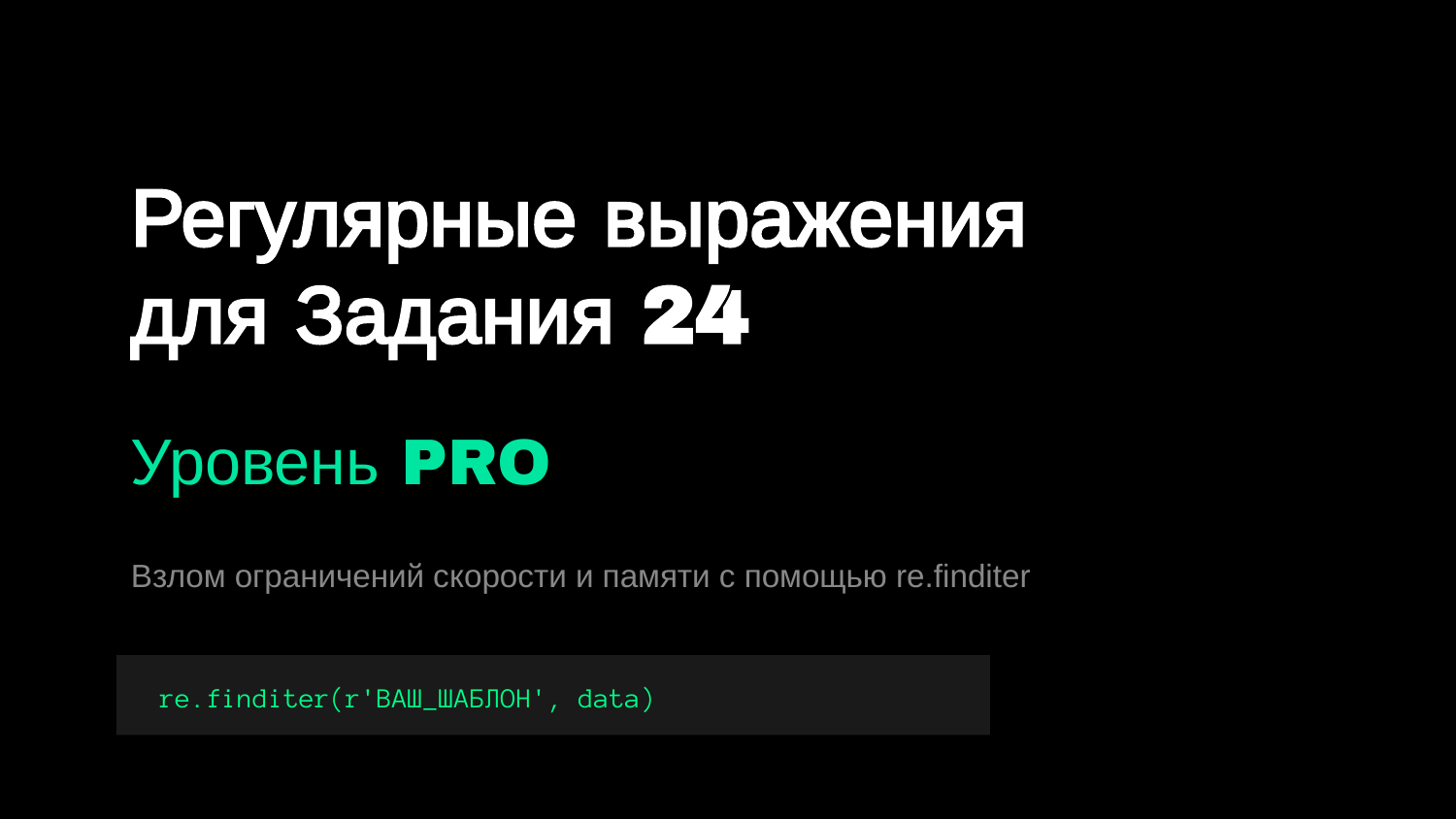

Регулярные выражения
для Задания 24
Уровень PRO
Взлом ограничений скорости и памяти с помощью re.finditer

re.finditer(r'ВАШ_ШАБЛОН', data)